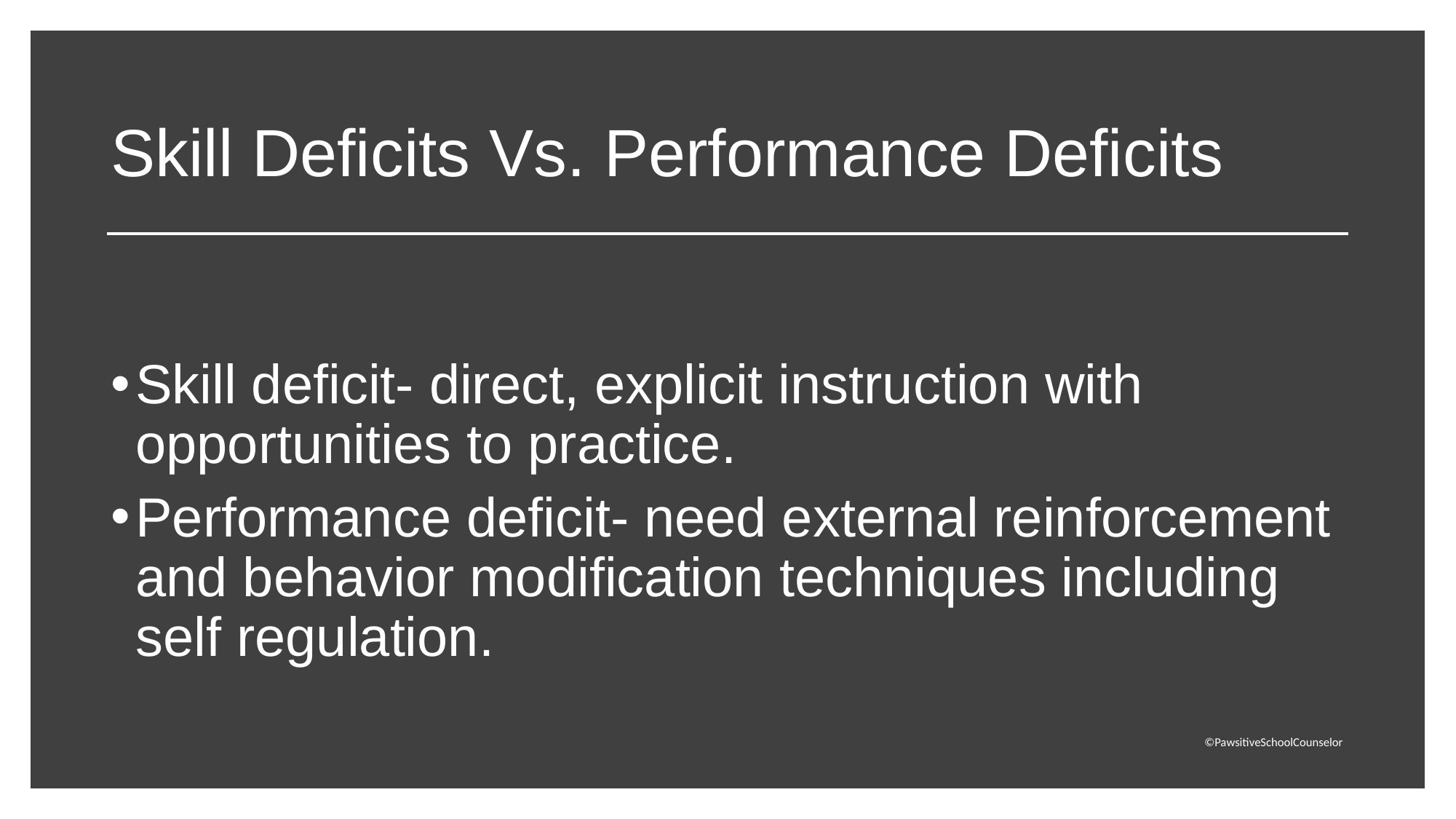

# Skill Deficits Vs. Performance Deficits

Skill deficit- direct, explicit instruction with opportunities to practice.
Performance deficit- need external reinforcement and behavior modification techniques including self regulation.

©PawsitiveSchoolCounselor